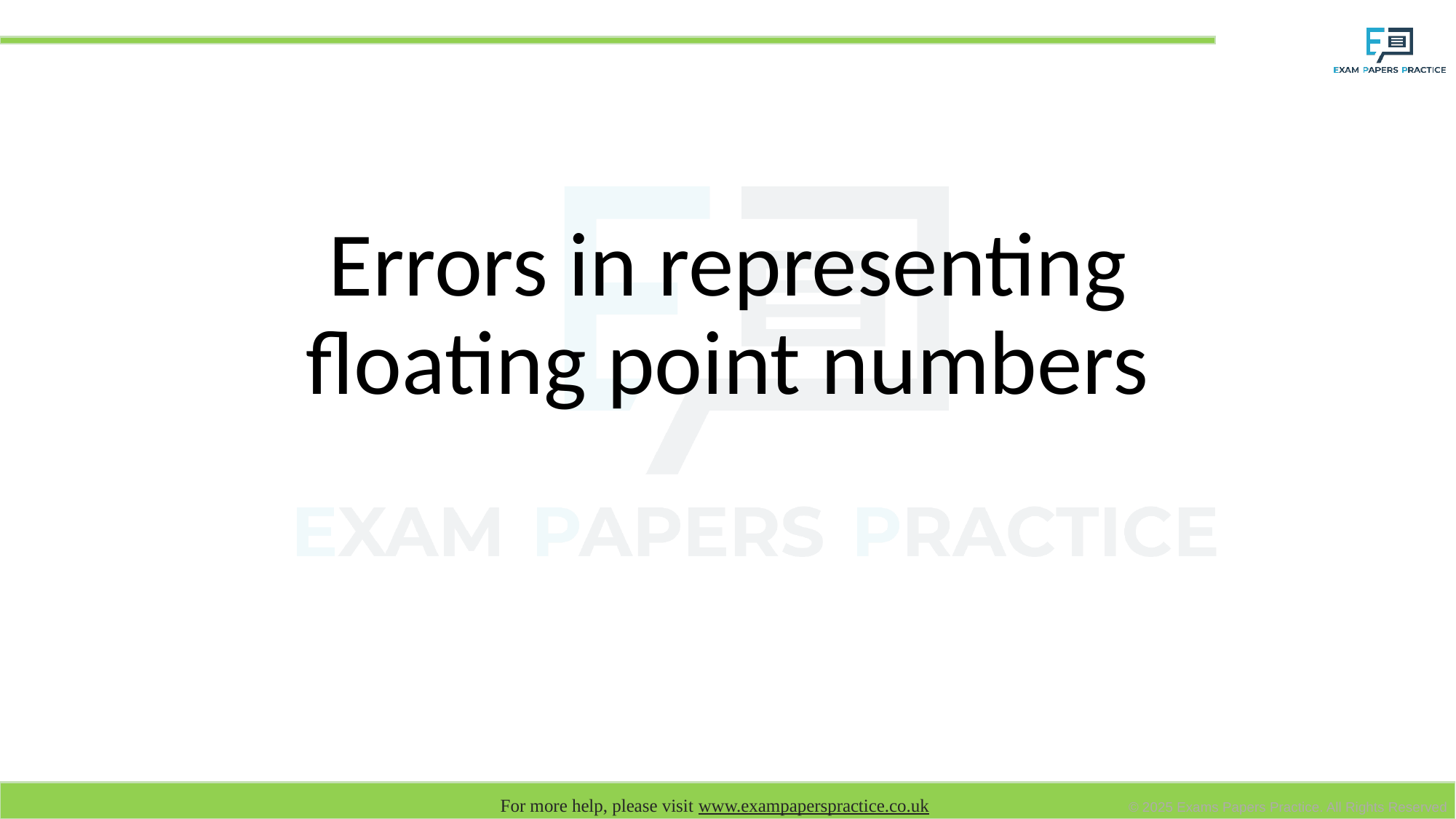

# Errors in representing floating point numbers